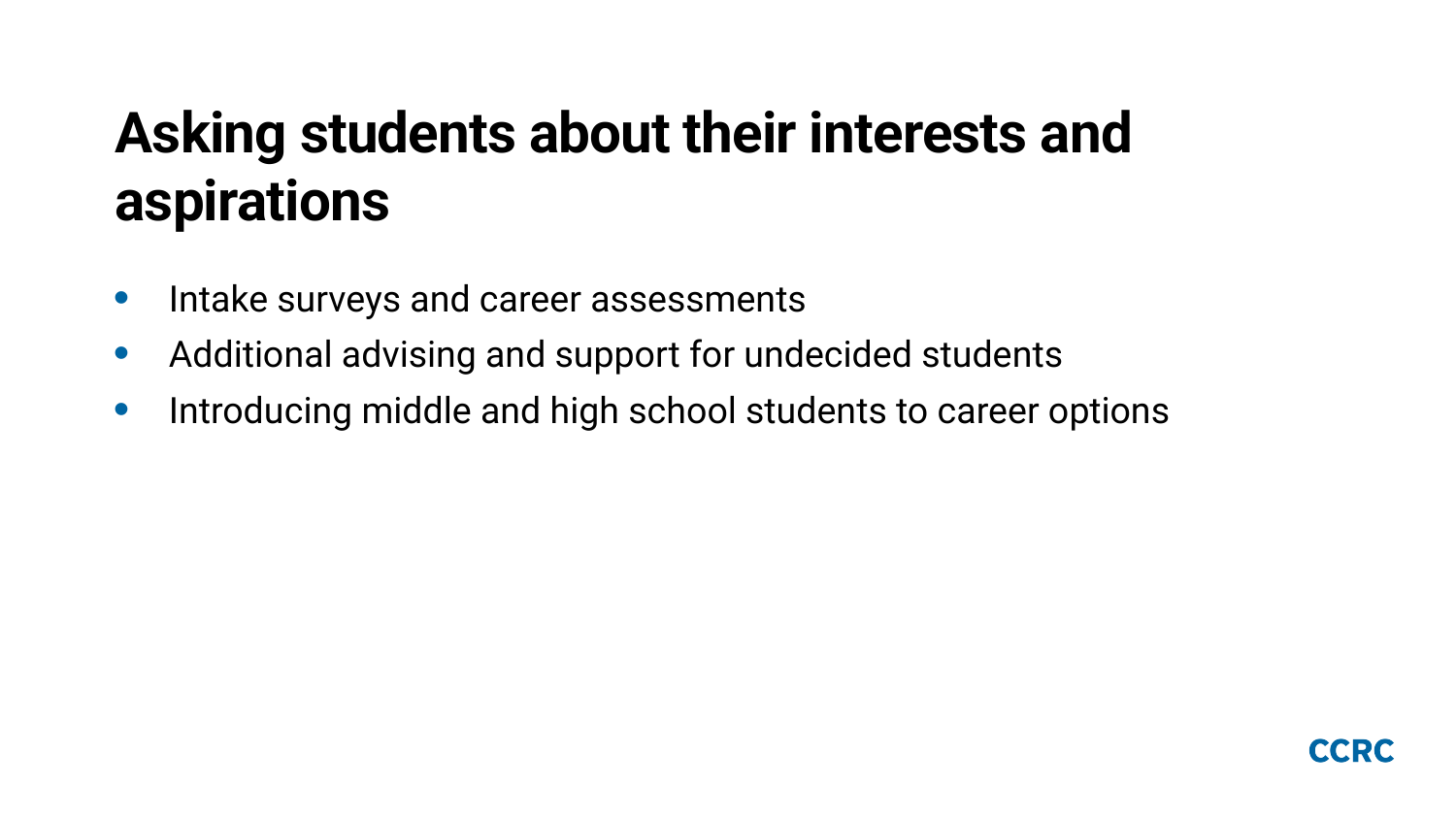

# Asking students about their interests and aspirations

Intake surveys and career assessments
Additional advising and support for undecided students
Introducing middle and high school students to career options